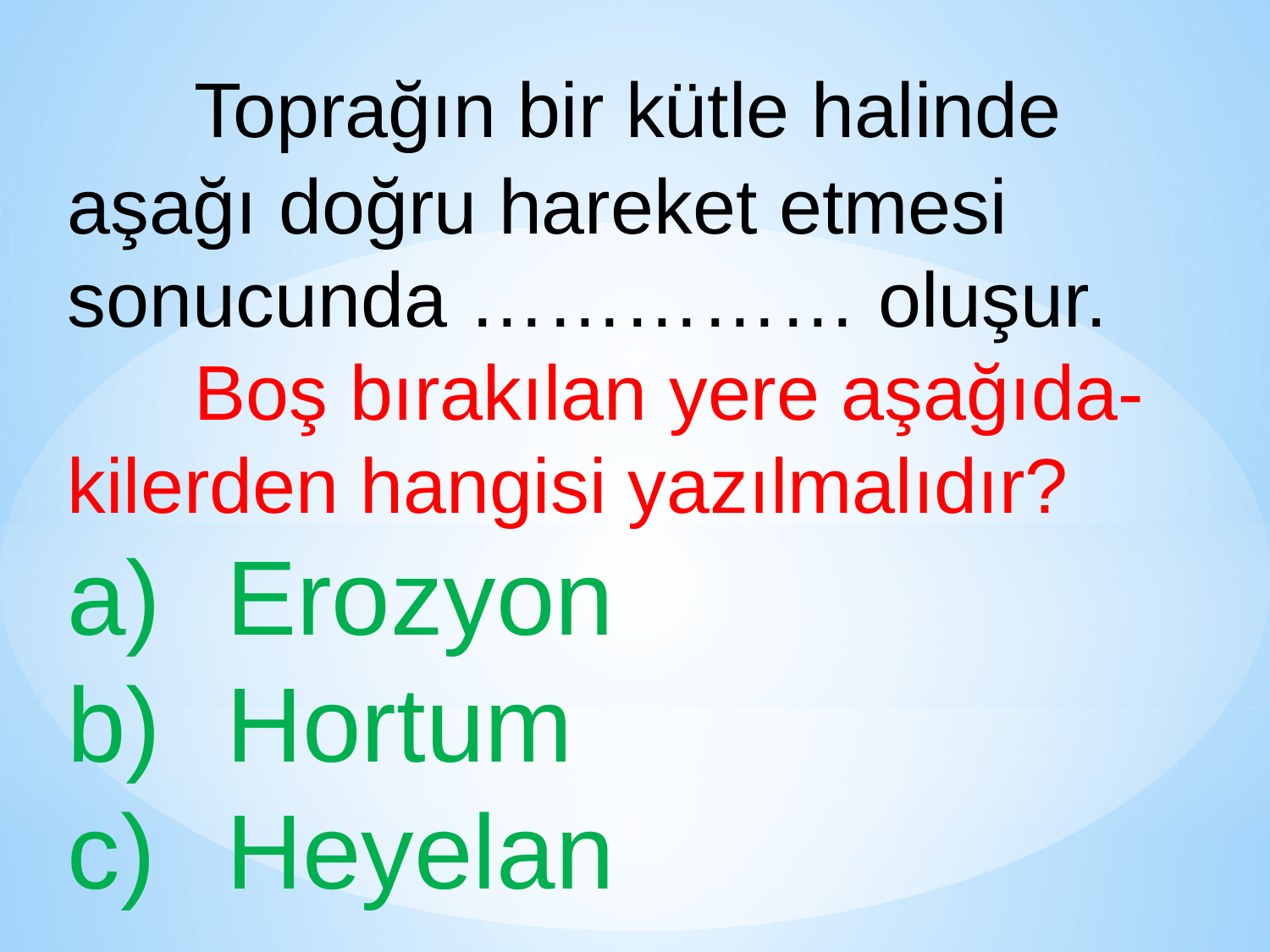

Toprağın bir kütle halinde aşağı doğru hareket etmesi sonucunda …………… oluşur.
	Boş bırakılan yere aşağıda-kilerden hangisi yazılmalıdır?
Erozyon
Hortum
Heyelan